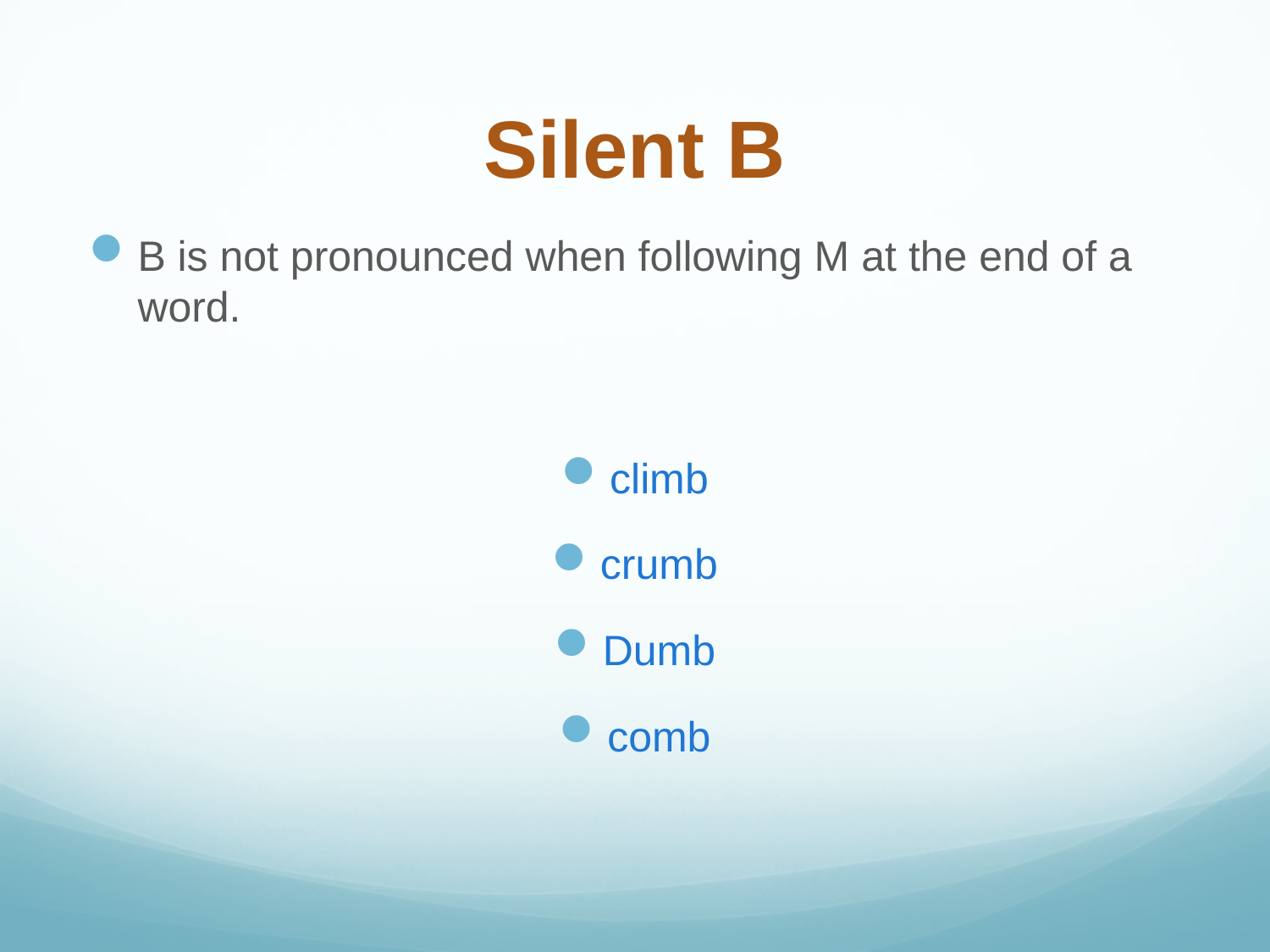

# Silent B
B is not pronounced when following M at the end of a word.

climb
crumb
Dumb
 comb